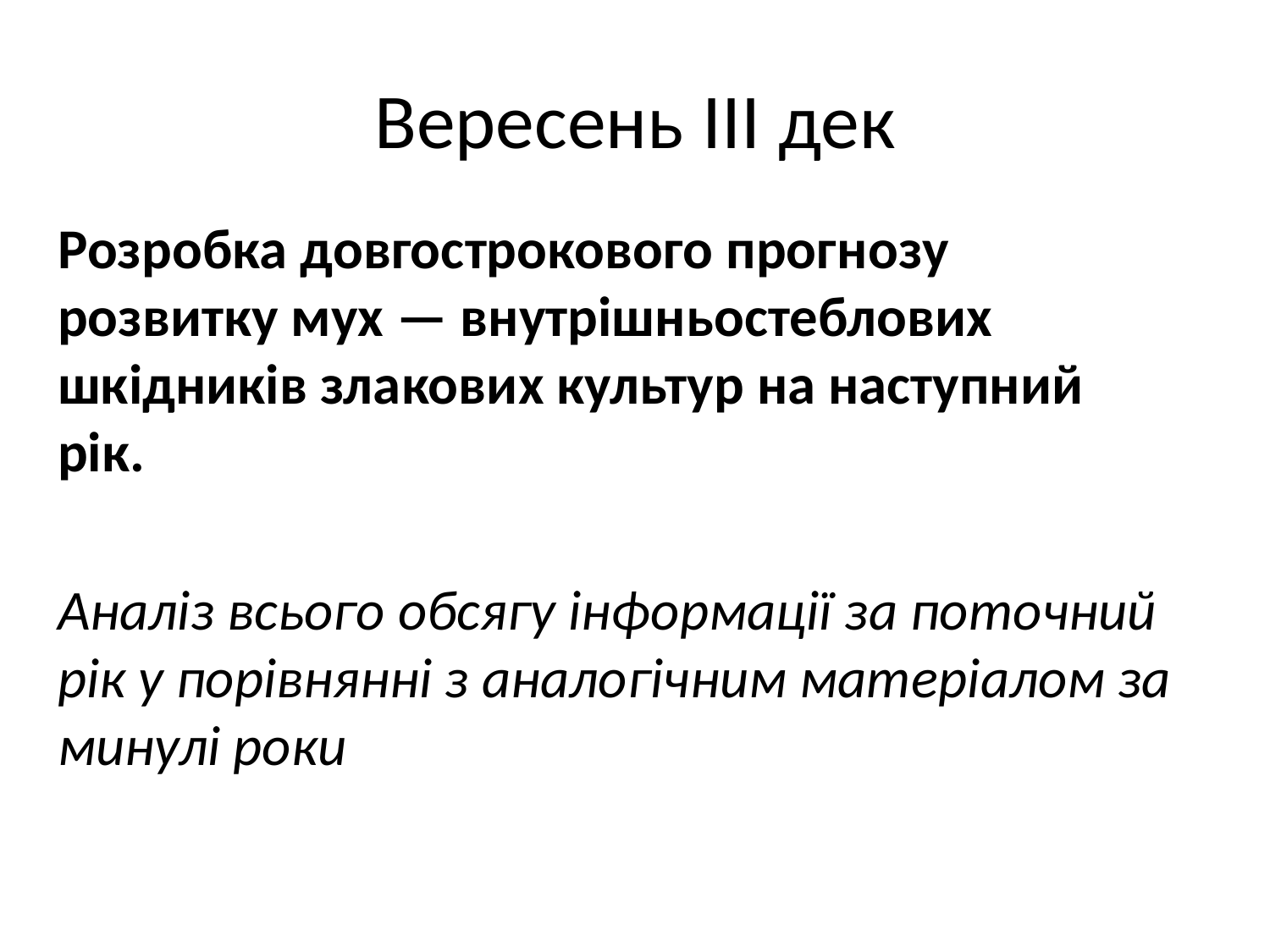

# Вересень III дек
Розробка довгострокового прогнозу розвитку мух — внутрішньостеблових шкідників злакових культур на наступний рік.

Аналіз всього обсягу інформації за поточний рік у порівнянні з аналогічним матеріалом за минулі роки